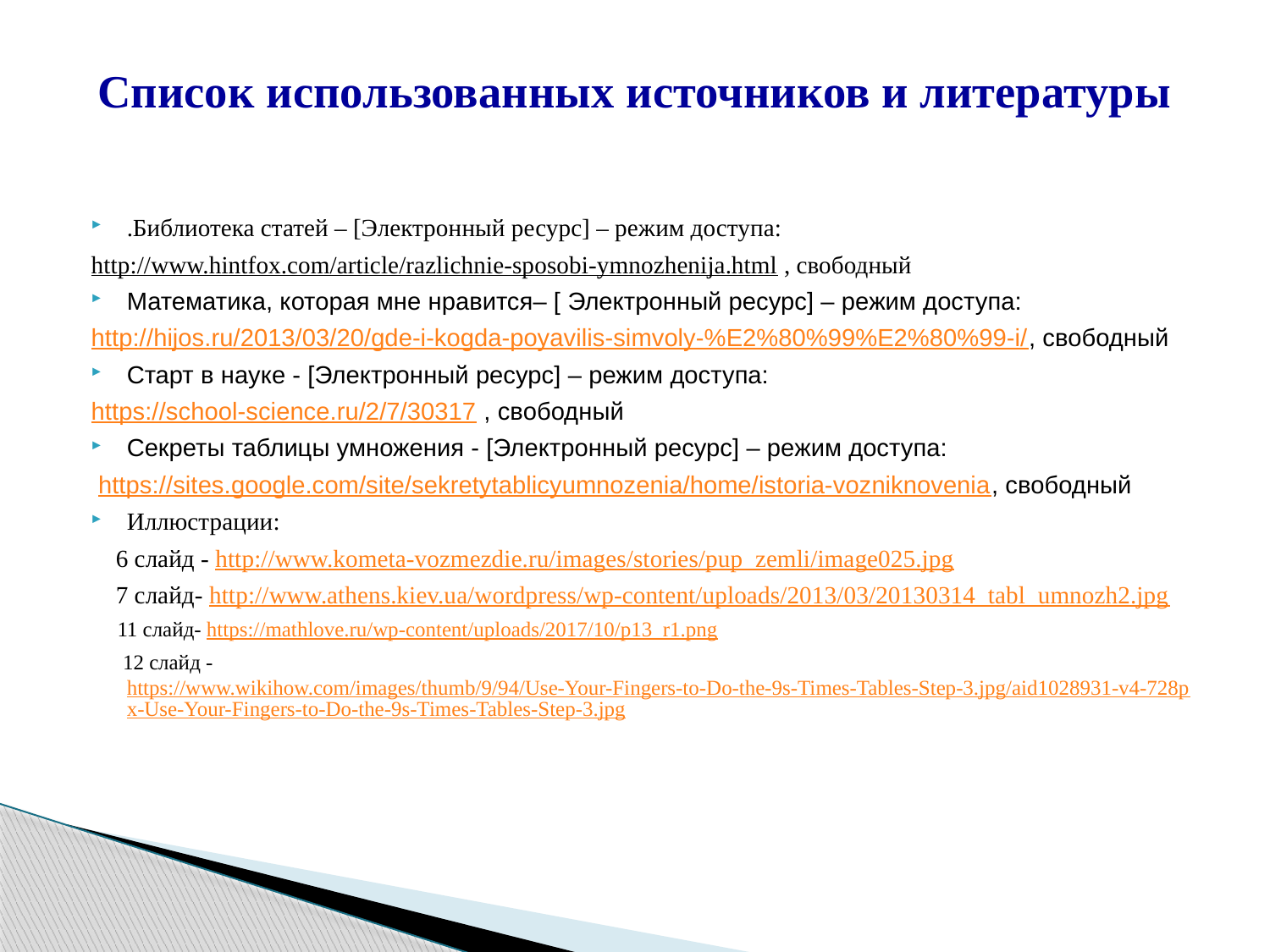

# Список использованных источников и литературы
.Библиотека статей – [Электронный ресурс] – режим доступа:
http://www.hintfox.com/article/razlichnie-sposobi-ymnozhenija.html , свободный
Математика, которая мне нравится– [ Электронный ресурс] – режим доступа:
http://hijos.ru/2013/03/20/gde-i-kogda-poyavilis-simvoly-%E2%80%99%E2%80%99-i/, свободный
Старт в науке - [Электронный ресурс] – режим доступа:
https://school-science.ru/2/7/30317 , свободный
Секреты таблицы умножения - [Электронный ресурс] – режим доступа:
 https://sites.google.com/site/sekretytablicyumnozenia/home/istoria-vozniknovenia, свободный
Иллюстрации:
    6 слайд - http://www.kometa-vozmezdie.ru/images/stories/pup_zemli/image025.jpg
    7 слайд- http://www.athens.kiev.ua/wordpress/wp-content/uploads/2013/03/20130314_tabl_umnozh2.jpg
     11 слайд- https://mathlove.ru/wp-content/uploads/2017/10/p13_r1.png
      12 слайд - https://www.wikihow.com/images/thumb/9/94/Use-Your-Fingers-to-Do-the-9s-Times-Tables-Step-3.jpg/aid1028931-v4-728px-Use-Your-Fingers-to-Do-the-9s-Times-Tables-Step-3.jpg